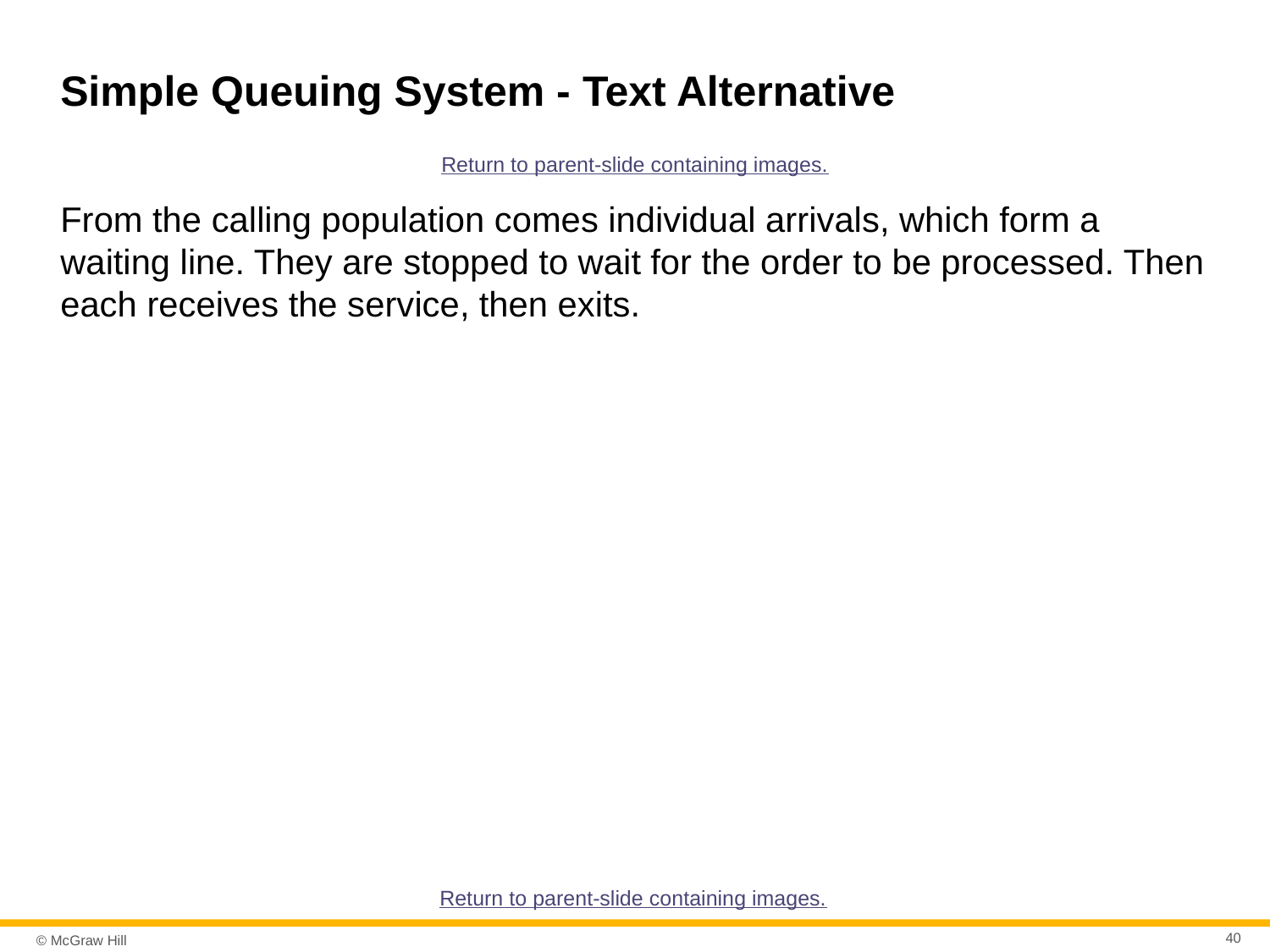

# Simple Queuing System - Text Alternative
Return to parent-slide containing images.
From the calling population comes individual arrivals, which form a waiting line. They are stopped to wait for the order to be processed. Then each receives the service, then exits.
Return to parent-slide containing images.